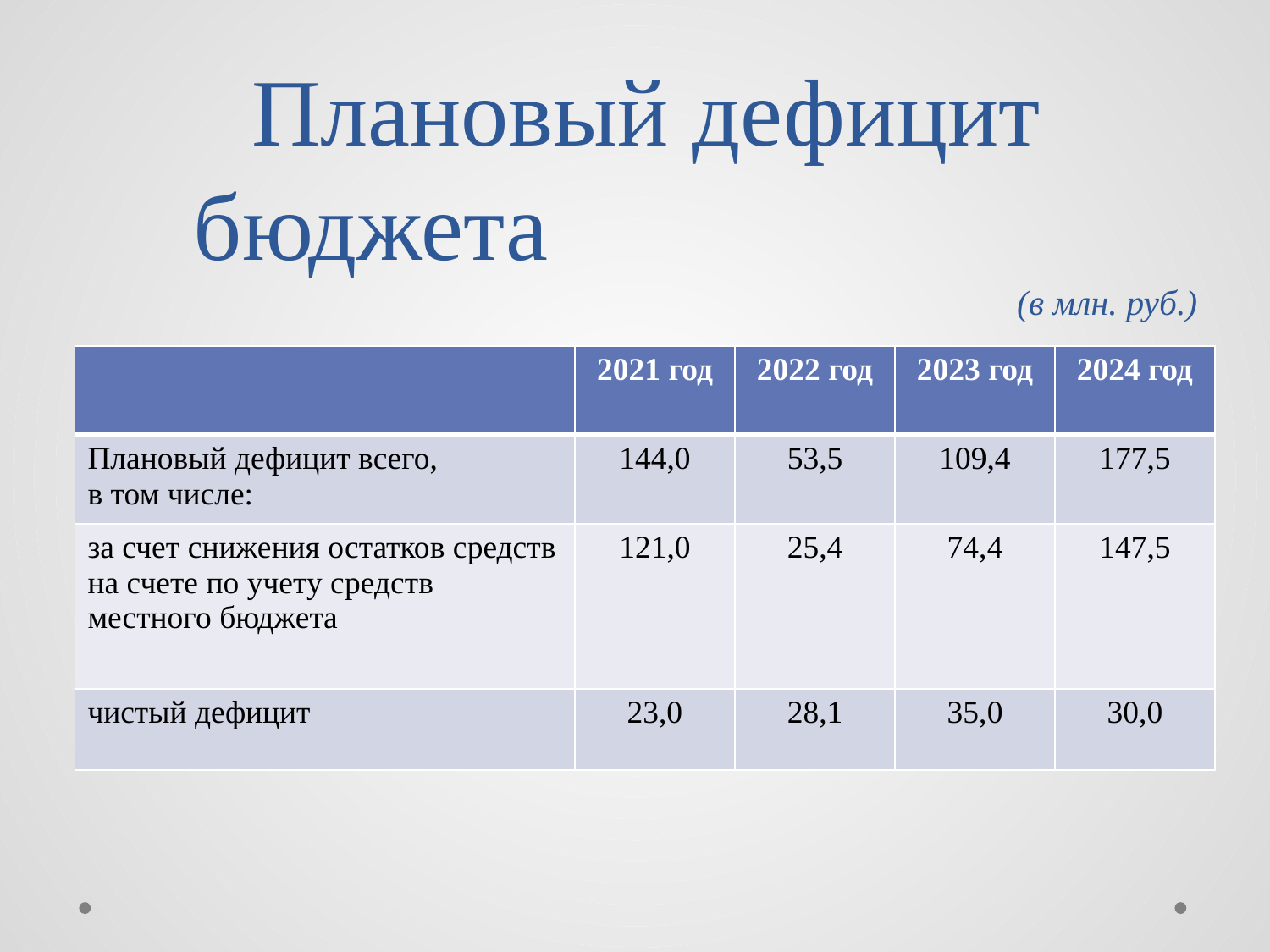

# Плановый дефицит бюджета (в млн. руб.)
|  | 2021 год | 2022 год | 2023 год | 2024 год |
| --- | --- | --- | --- | --- |
| Плановый дефицит всего, в том числе: | 144,0 | 53,5 | 109,4 | 177,5 |
| за счет снижения остатков средств на счете по учету средств местного бюджета | 121,0 | 25,4 | 74,4 | 147,5 |
| чистый дефицит | 23,0 | 28,1 | 35,0 | 30,0 |